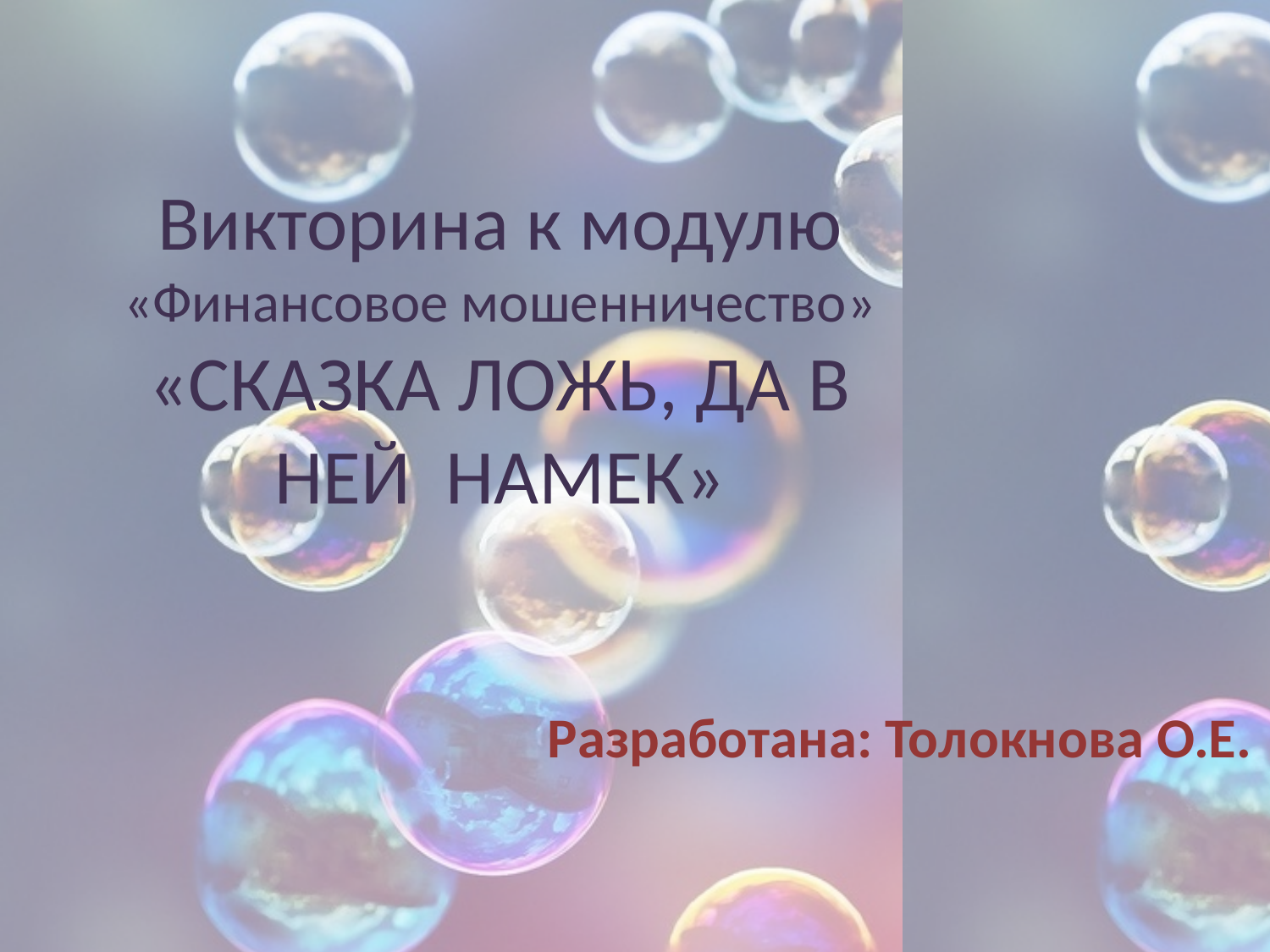

# Викторина к модулю «Финансовое мошенничество» «СКАЗКА ЛОЖЬ, ДА В НЕЙ  НАМЕК»

Разработана: Толокнова О.Е.